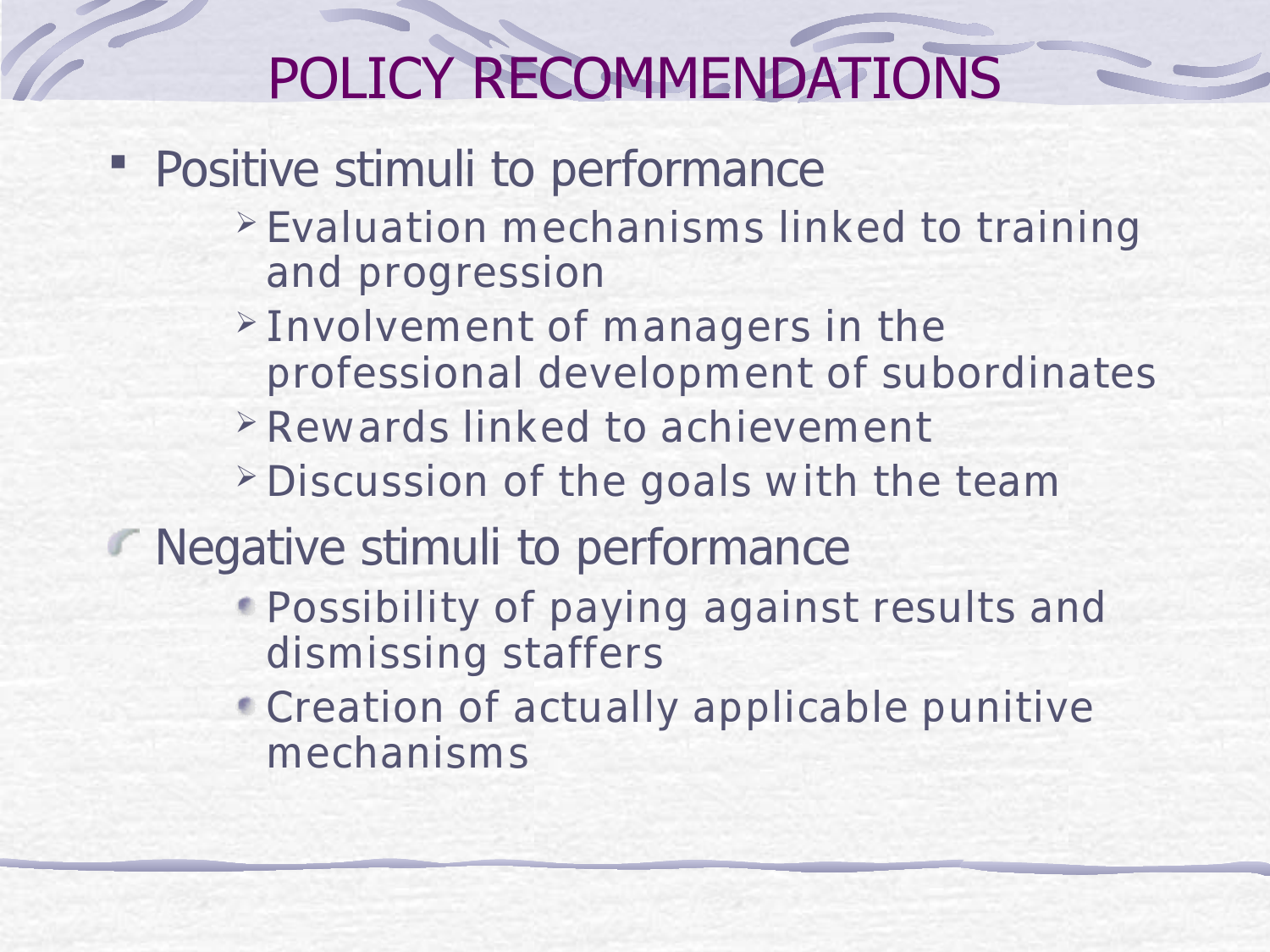

# POLICY RECOMMENDATIONS
Positive stimuli to performance
Evaluation mechanisms linked to training and progression
Involvement of managers in the professional development of subordinates
Rewards linked to achievement
Discussion of the goals with the team
Negative stimuli to performance
Possibility of paying against results and dismissing staffers
Creation of actually applicable punitive mechanisms